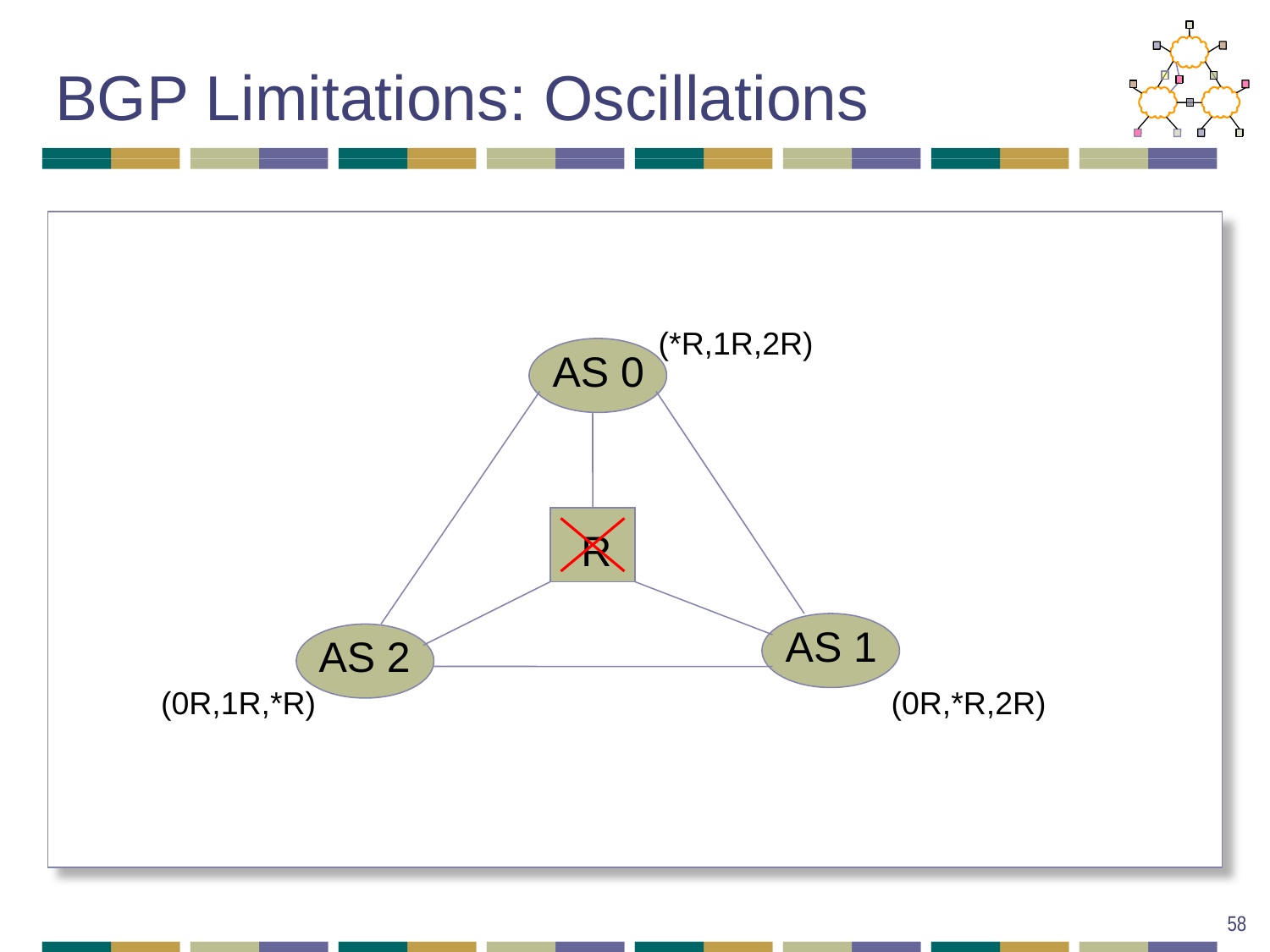

# BGP Limitations: Oscillations

(*R,1R,2R)

AS 0

R

AS 1

AS 2

(0R,1R,*R)
(0R,*R,2R)
58